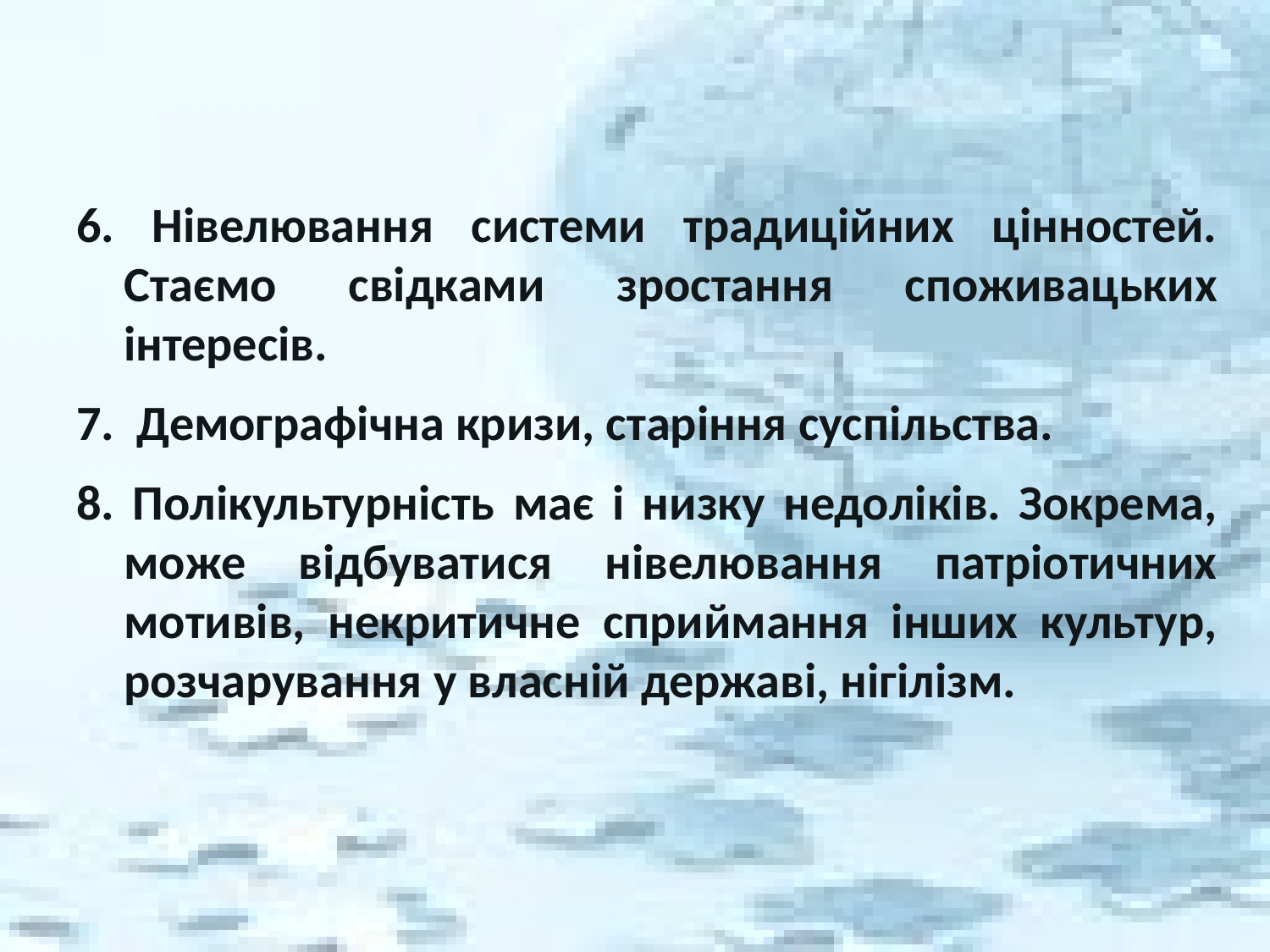

#

6. Нівелювання системи традиційних цінностей. Стаємо свідками зростання споживацьких інтересів.
7.  Демографічна кризи, старіння суспільства.
8. Полікультурність має і низку недоліків. Зокрема, може відбуватися нівелювання патріотичних мотивів, некритичне сприймання інших культур, розчарування у власній державі, нігілізм.